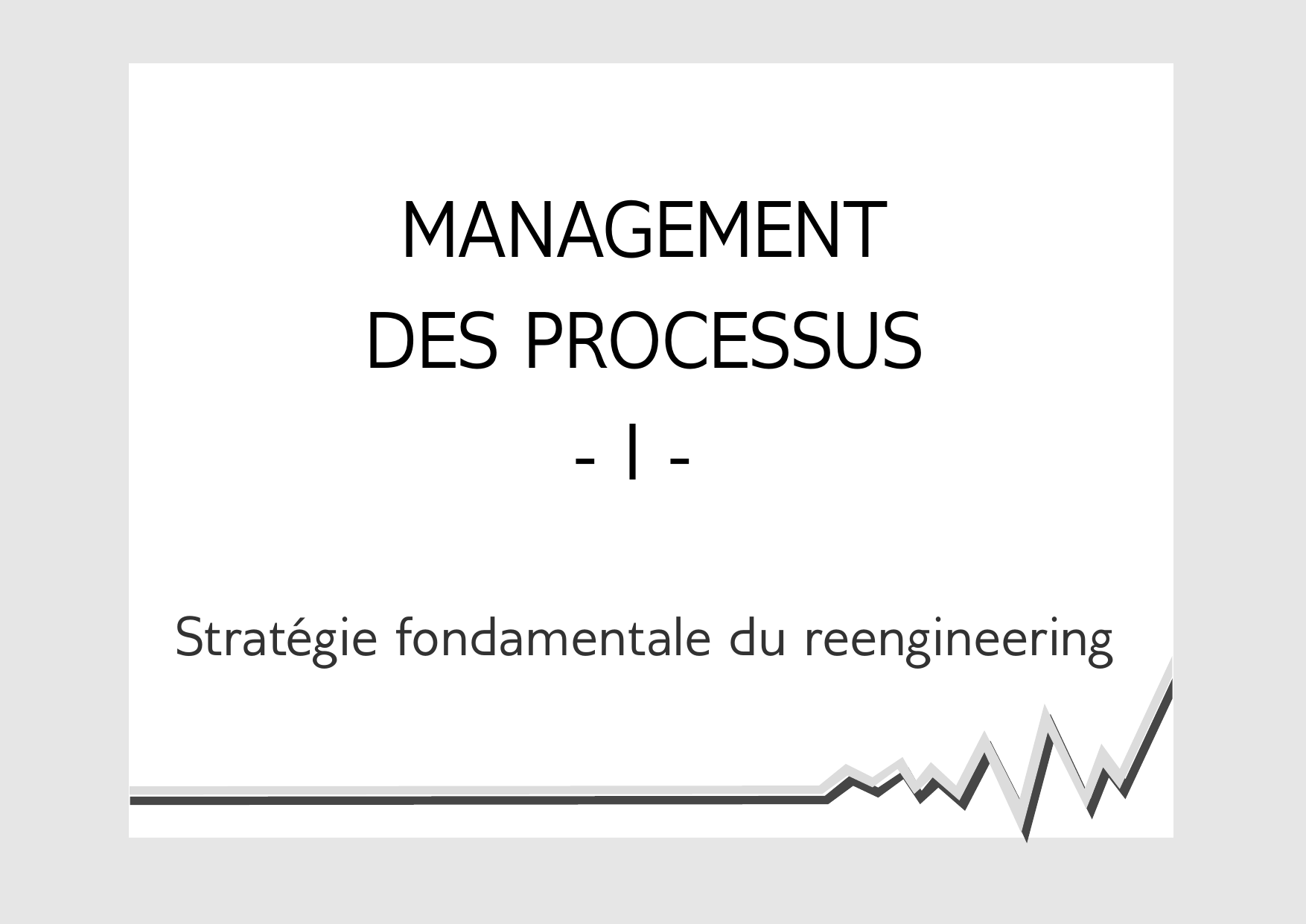

MANAGEMENT
DES PROCESSUS
- I -
Stratégie fondamentale du reengineering